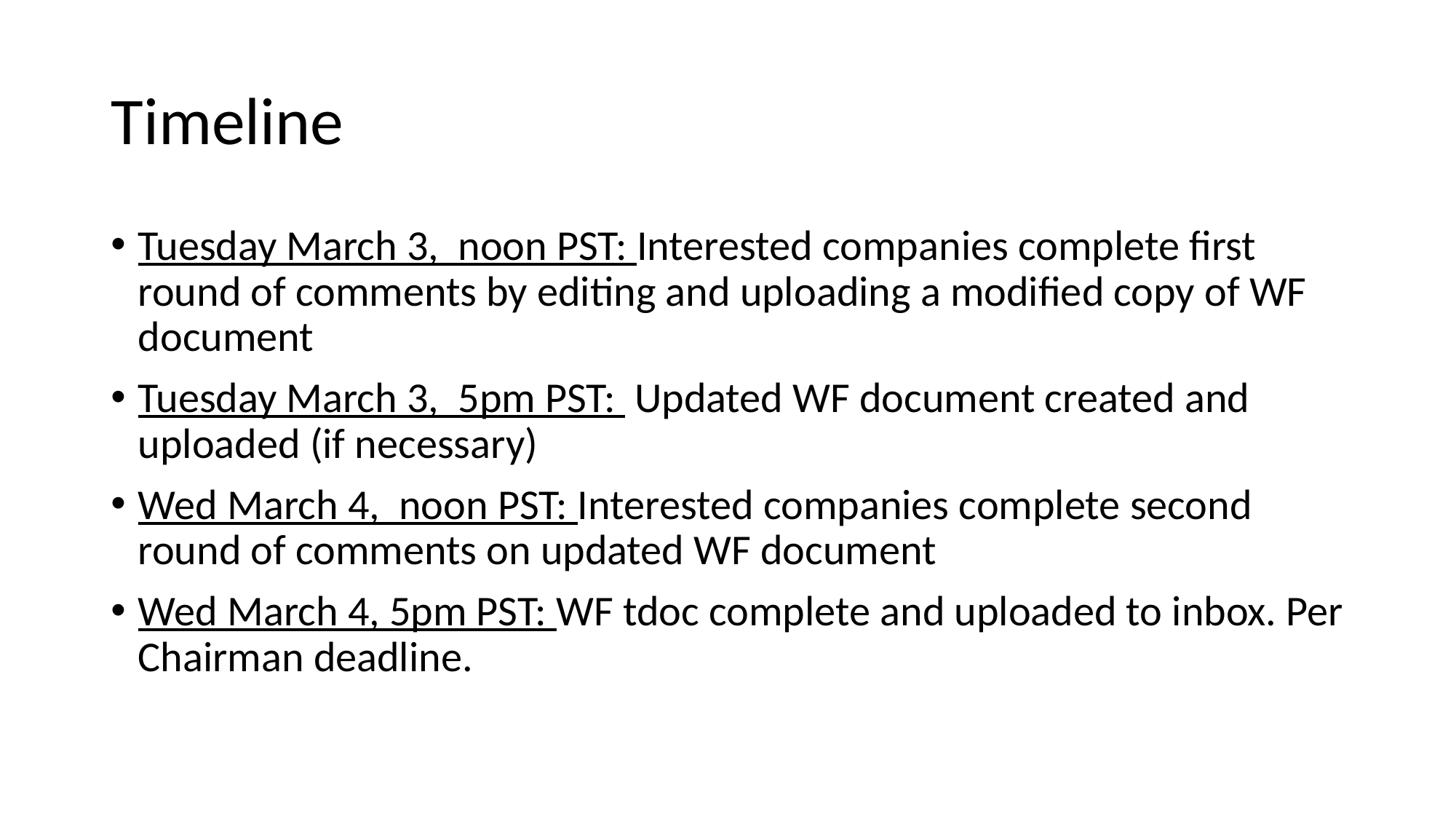

# Timeline
Tuesday March 3,  noon PST: Interested companies complete first round of comments by editing and uploading a modified copy of WF document
Tuesday March 3,  5pm PST:  Updated WF document created and uploaded (if necessary)
Wed March 4,  noon PST: Interested companies complete second round of comments on updated WF document
Wed March 4, 5pm PST: WF tdoc complete and uploaded to inbox. Per Chairman deadline.